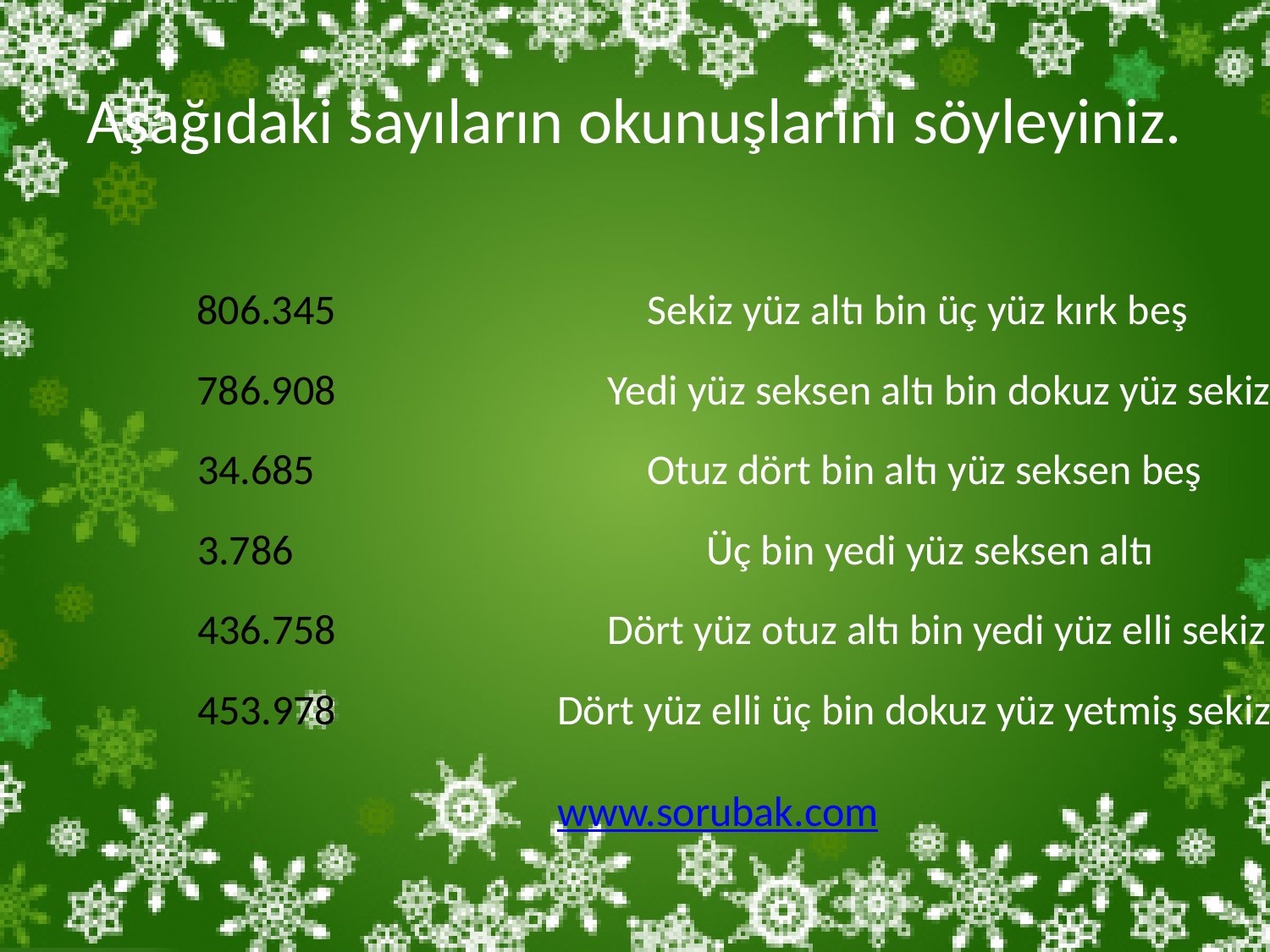

# Aşağıdaki sayıların okunuşlarını söyleyiniz.
 806.345
Sekiz yüz altı bin üç yüz kırk beş
 786.908
Yedi yüz seksen altı bin dokuz yüz sekiz
34.685
Otuz dört bin altı yüz seksen beş
3.786
Üç bin yedi yüz seksen altı
436.758
Dört yüz otuz altı bin yedi yüz elli sekiz
453.978
Dört yüz elli üç bin dokuz yüz yetmiş sekiz

www.sorubak.com